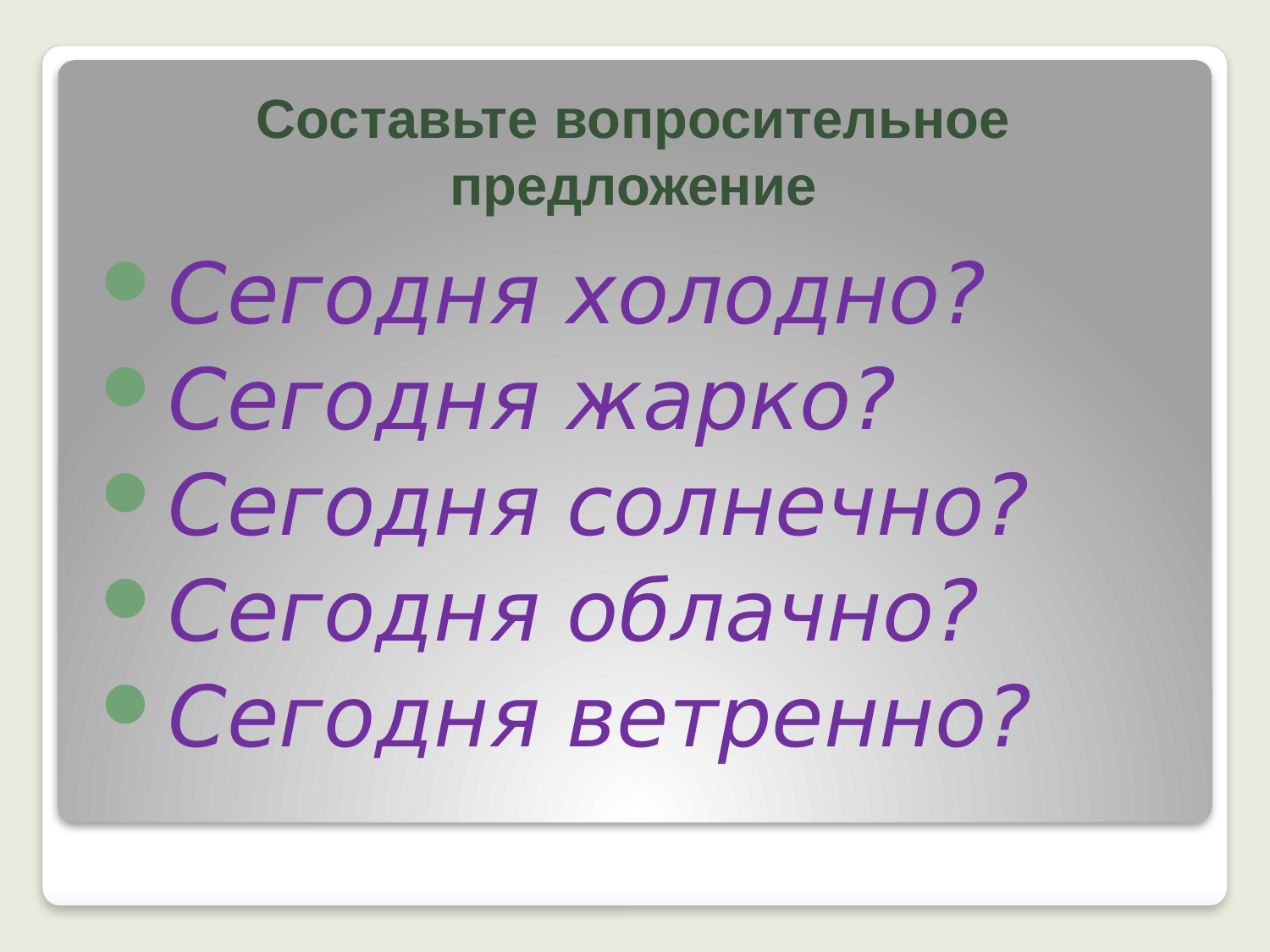

# Составьте вопросительное предложение
Сегодня холодно?
Сегодня жарко?
Сегодня солнечно?
Сегодня облачно?
Сегодня ветренно?